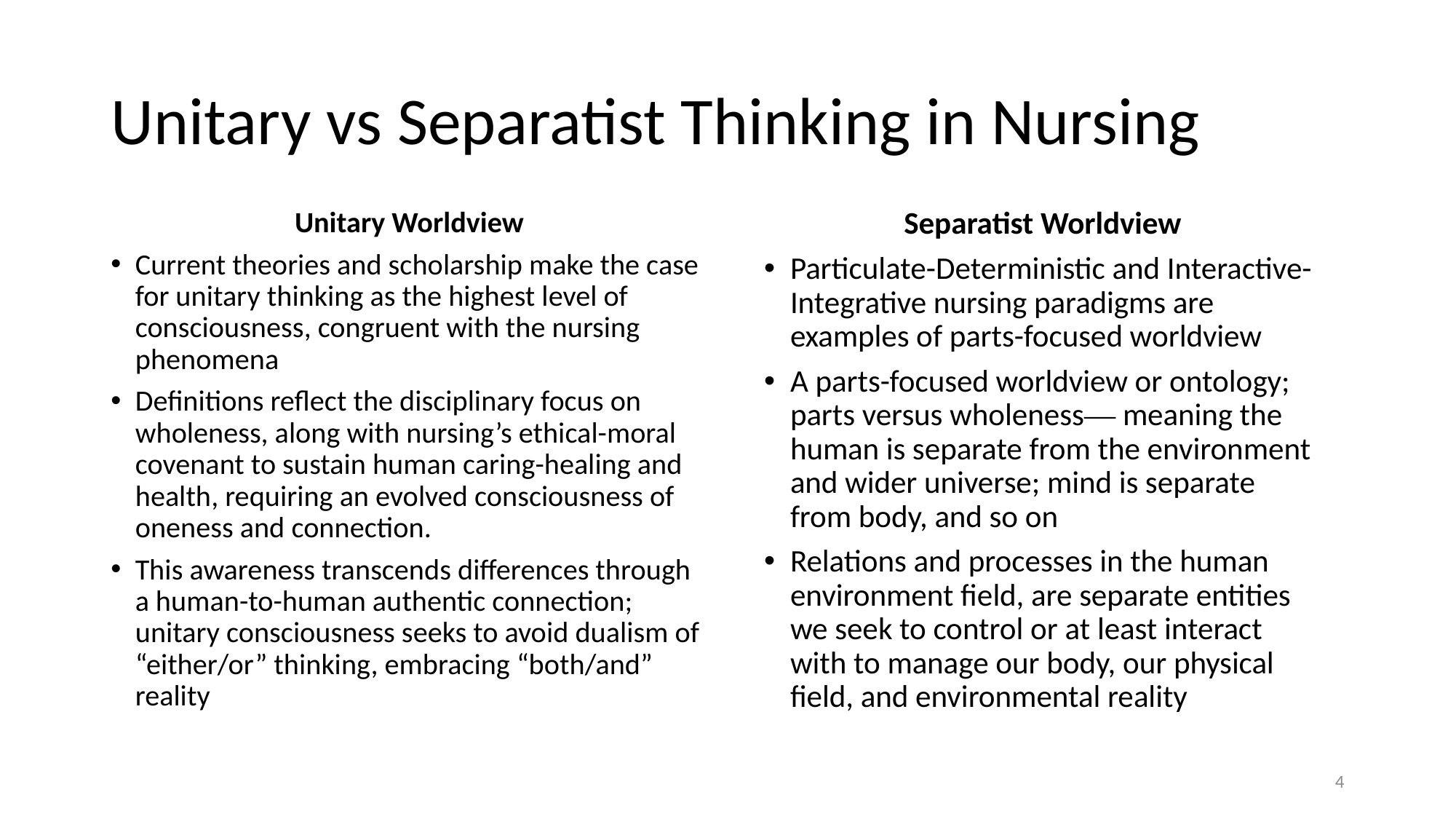

# Unitary vs Separatist Thinking in Nursing
Unitary Worldview
Current theories and scholarship make the case for unitary thinking as the highest level of consciousness, congruent with the nursing phenomena
Definitions reflect the disciplinary focus on wholeness, along with nursing’s ethical-moral covenant to sustain human caring-healing and health, requiring an evolved consciousness of oneness and connection.
This awareness transcends differences through a human-to-human authentic connection; unitary consciousness seeks to avoid dualism of “either/or” thinking, embracing “both/and” reality
Separatist Worldview
Particulate-Deterministic and Interactive-Integrative nursing paradigms are examples of parts-focused worldview
A parts-focused worldview or ontology; parts versus wholeness— meaning the human is separate from the environment and wider universe; mind is separate from body, and so on
Relations and processes in the human environment field, are separate entities we seek to control or at least interact with to manage our body, our physical field, and environmental reality
4